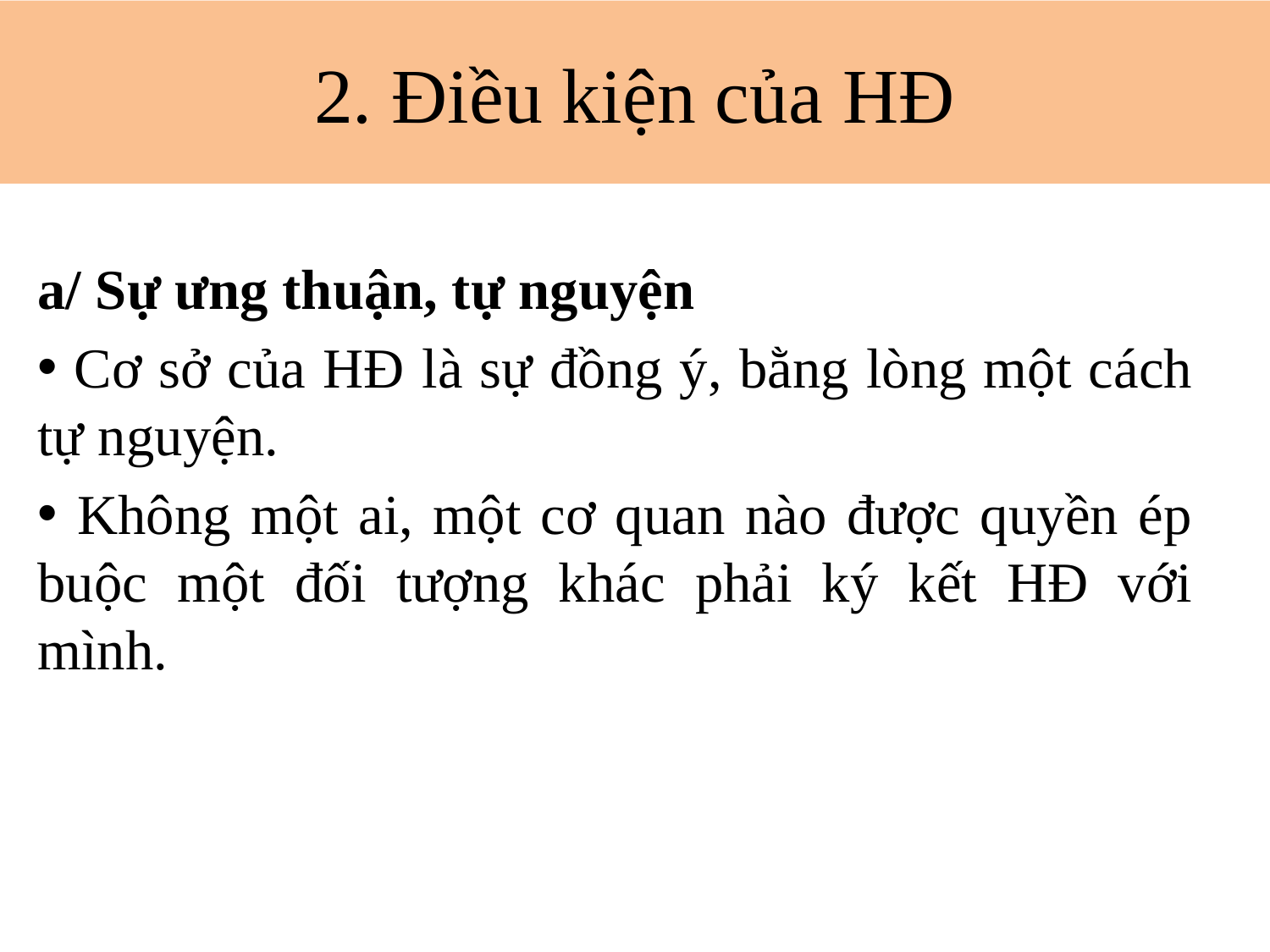

2. Điều kiện của HĐ
# 2. Điều kiện của HĐ
a/ Sự ưng thuận, tự nguyện
 Cơ sở của HĐ là sự đồng ý, bằng lòng một cách tự nguyện.
 Không một ai, một cơ quan nào được quyền ép buộc một đối tượng khác phải ký kết HĐ với mình.